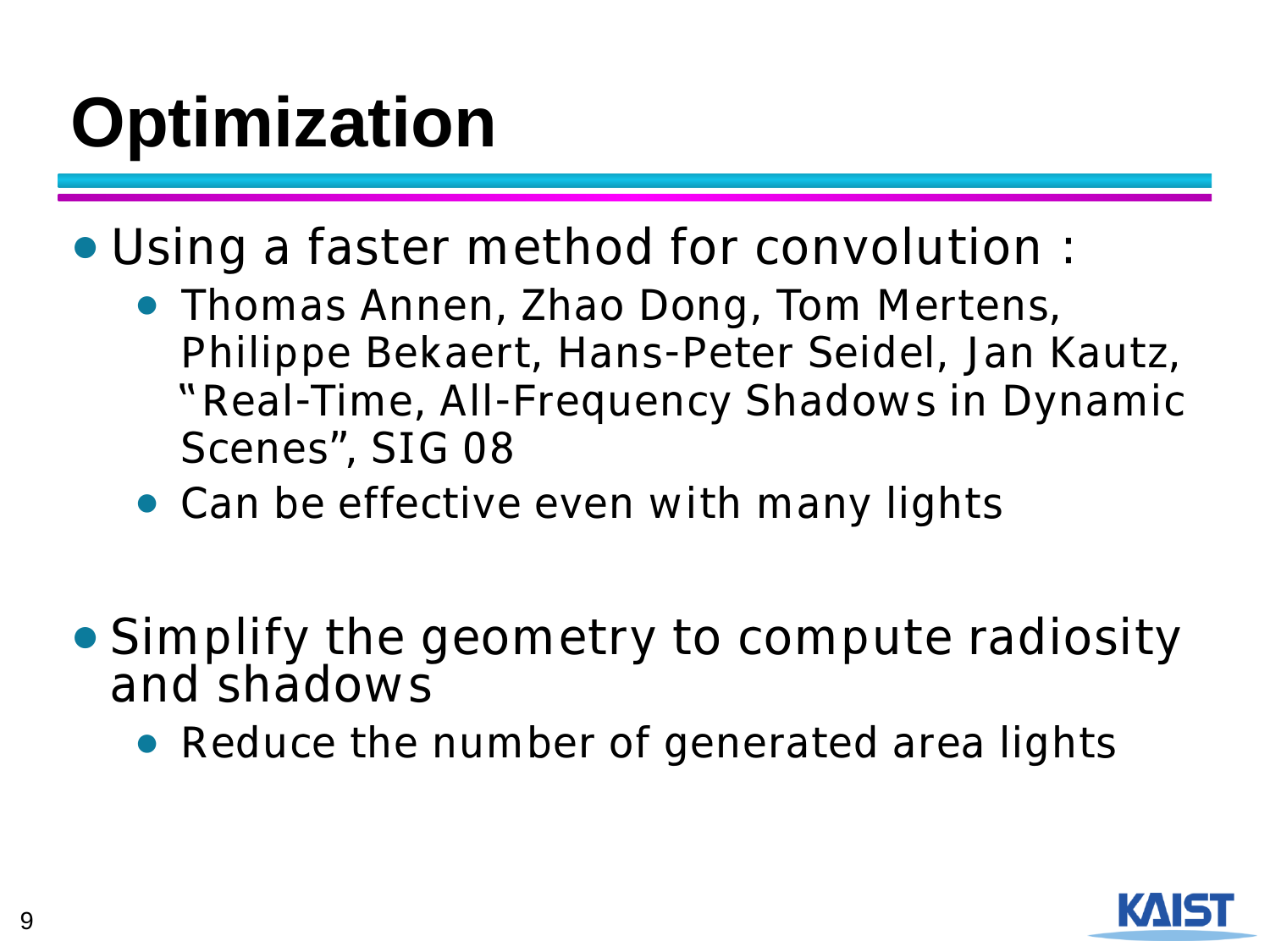

# Optimization
Using a faster method for convolution :
Thomas Annen, Zhao Dong, Tom Mertens, Philippe Bekaert, Hans-Peter Seidel, Jan Kautz, “Real-Time, All-Frequency Shadows in Dynamic Scenes”, SIG 08
Can be effective even with many lights

Simplify the geometry to compute radiosity and shadows
Reduce the number of generated area lights